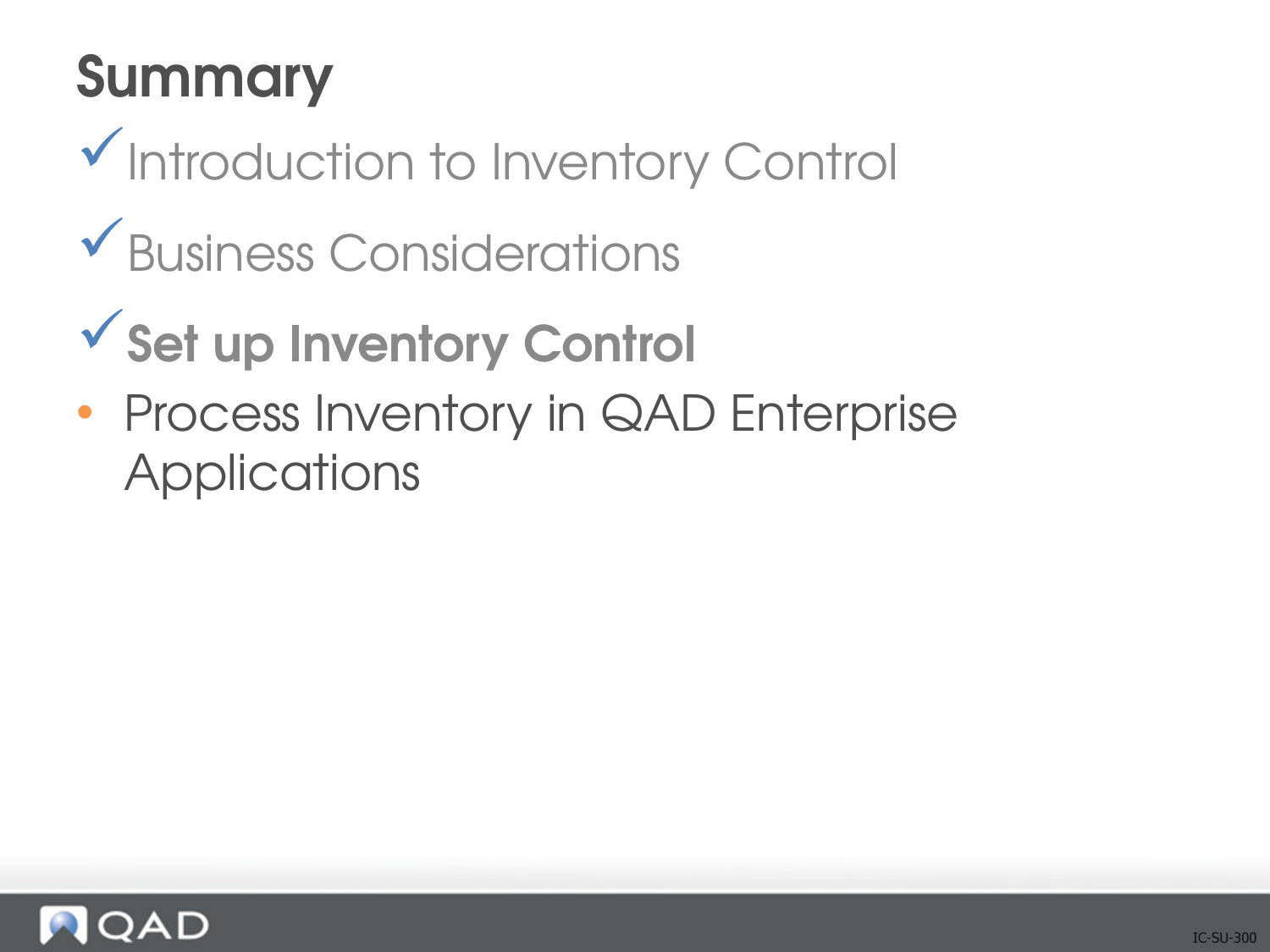

# Summary
Introduction to Inventory Control
Business Considerations
Set up Inventory Control
Process Inventory in QAD Enterprise Applications
IC-SU-300